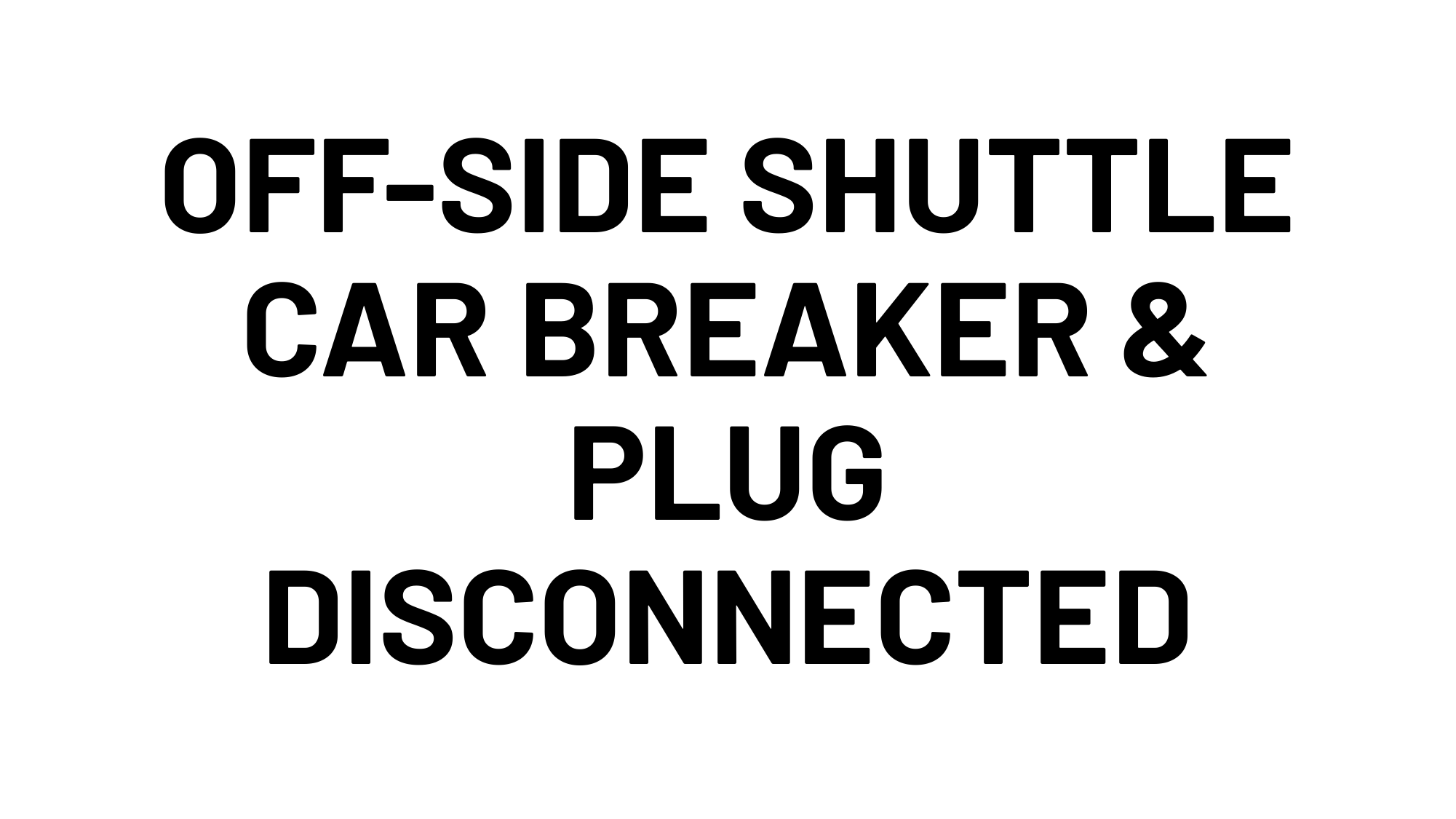

# OFF-SIDE SHUTTLE CAR BREAKER & PLUG DISCONNECTED